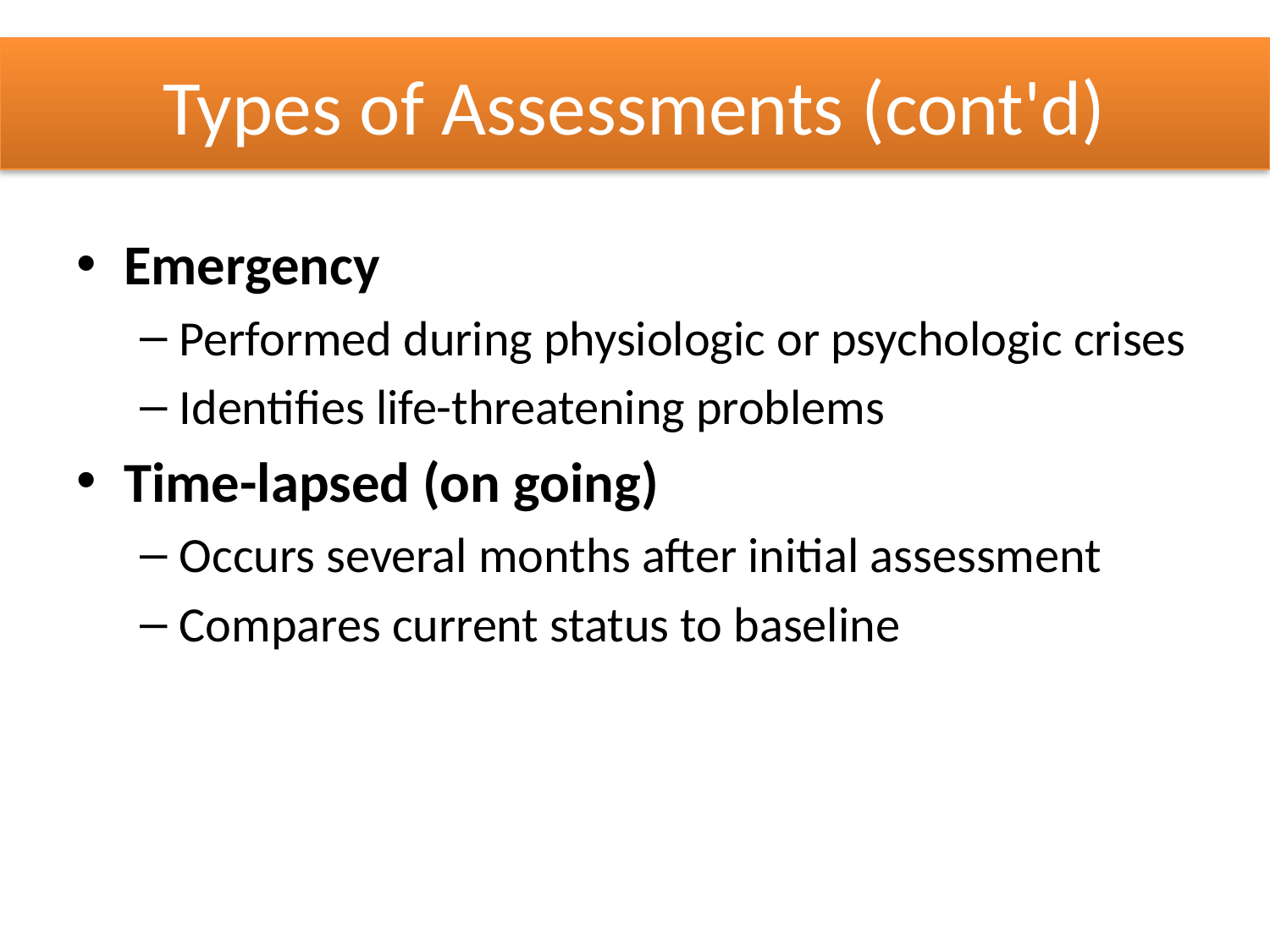

# Types of Assessments (cont'd)
Emergency
Performed during physiologic or psychologic crises
Identifies life-threatening problems
Time-lapsed (on going)
Occurs several months after initial assessment
Compares current status to baseline